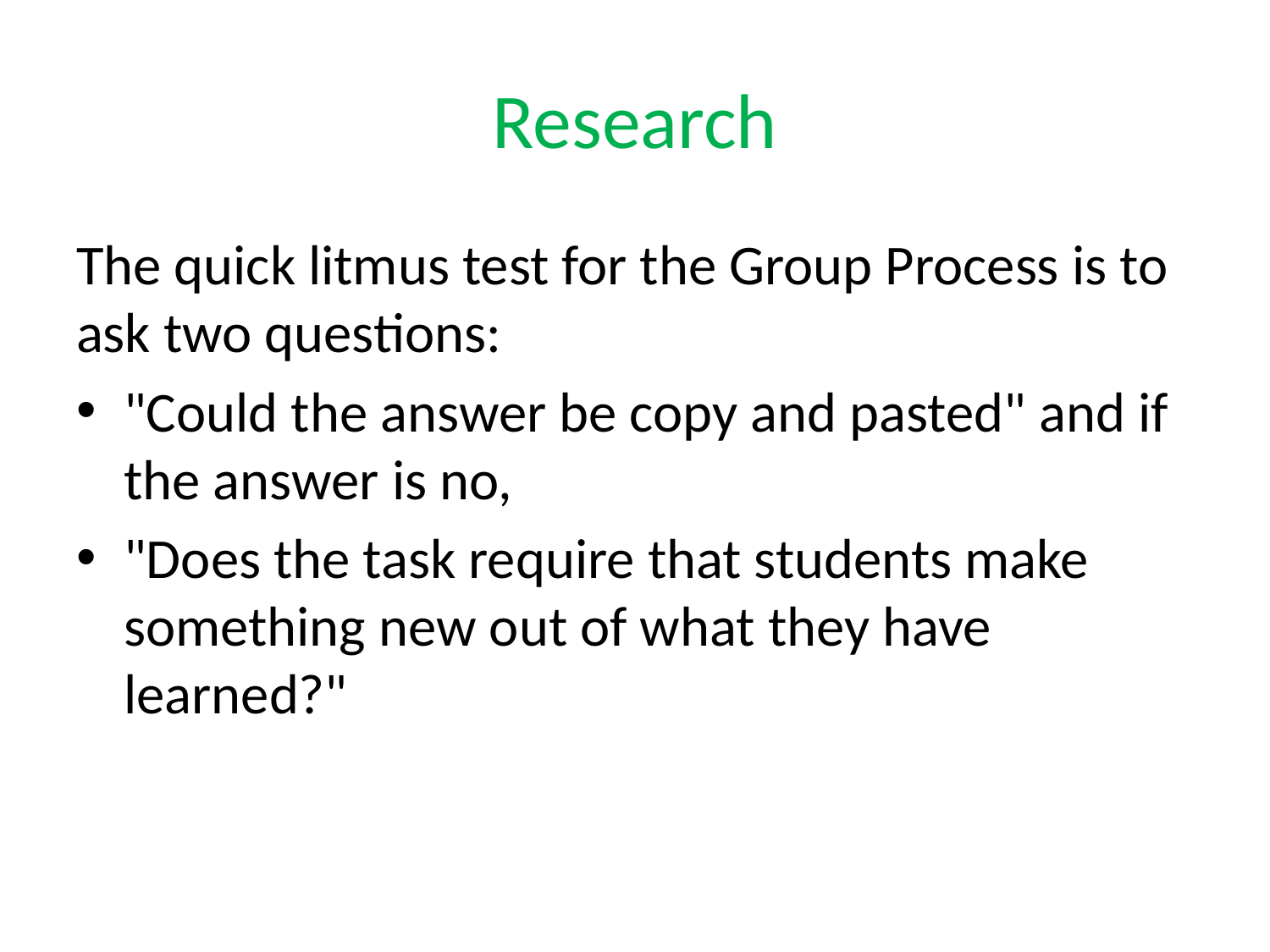

# Research
The quick litmus test for the Group Process is to ask two questions:
"Could the answer be copy and pasted" and if the answer is no,
"Does the task require that students make something new out of what they have learned?"